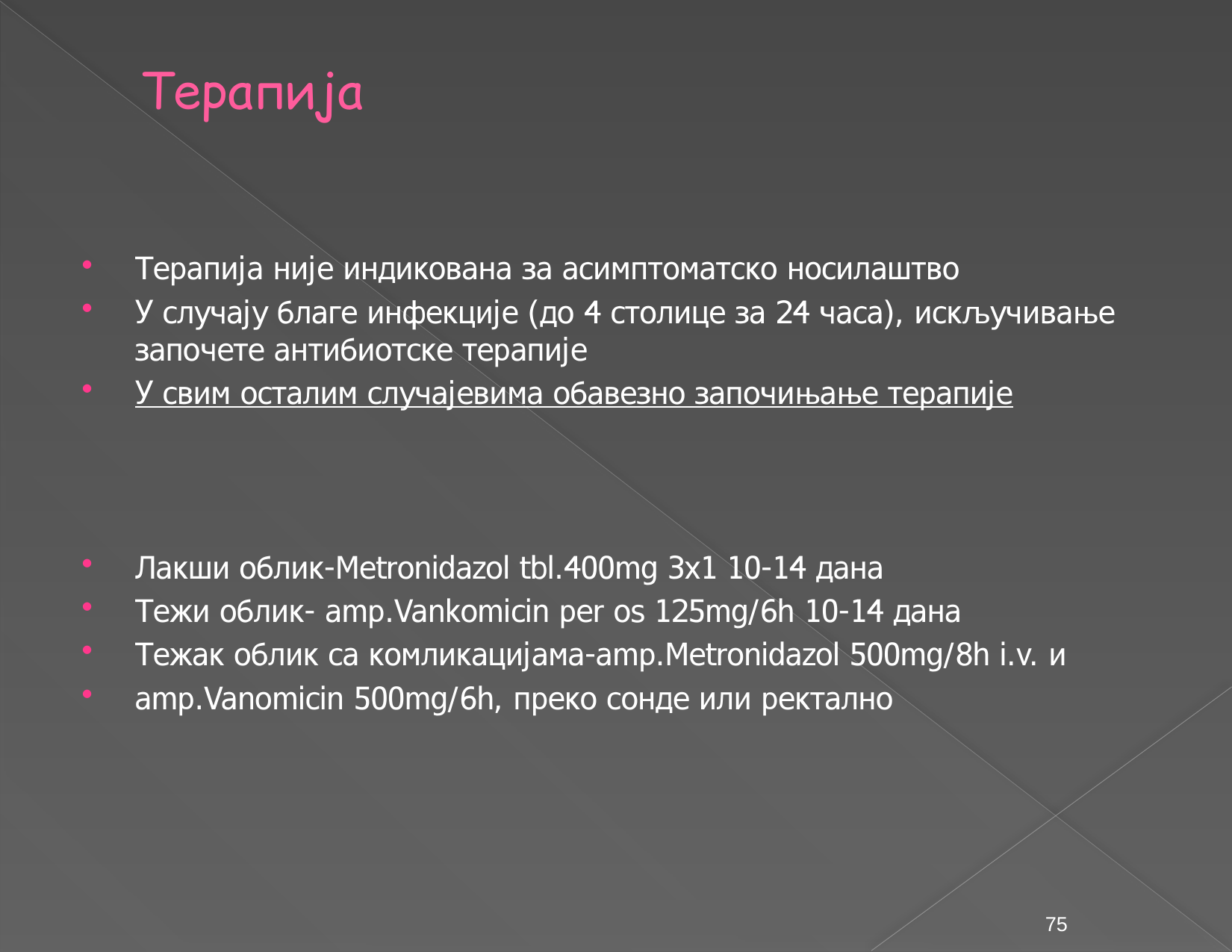

# Терапија
Терапија није индикована за асимптоматско носилаштво
У случају благе инфекције (до 4 столице за 24 часа), искључивање започете антибиотске терапије
У свим осталим случајевима обавезно започињање терапије

Лакши облик-Mеtronidazol tbl.400mg 3x1 10-14 дана
Тежи облик- аmp.Vankomicin per os 125mg/6h 10-14 дана
Тежак облик са комликацијама-amp.Metronidazol 500mg/8h i.v. и
аmp.Vanomicin 500mg/6h, преко сонде или ректално

75